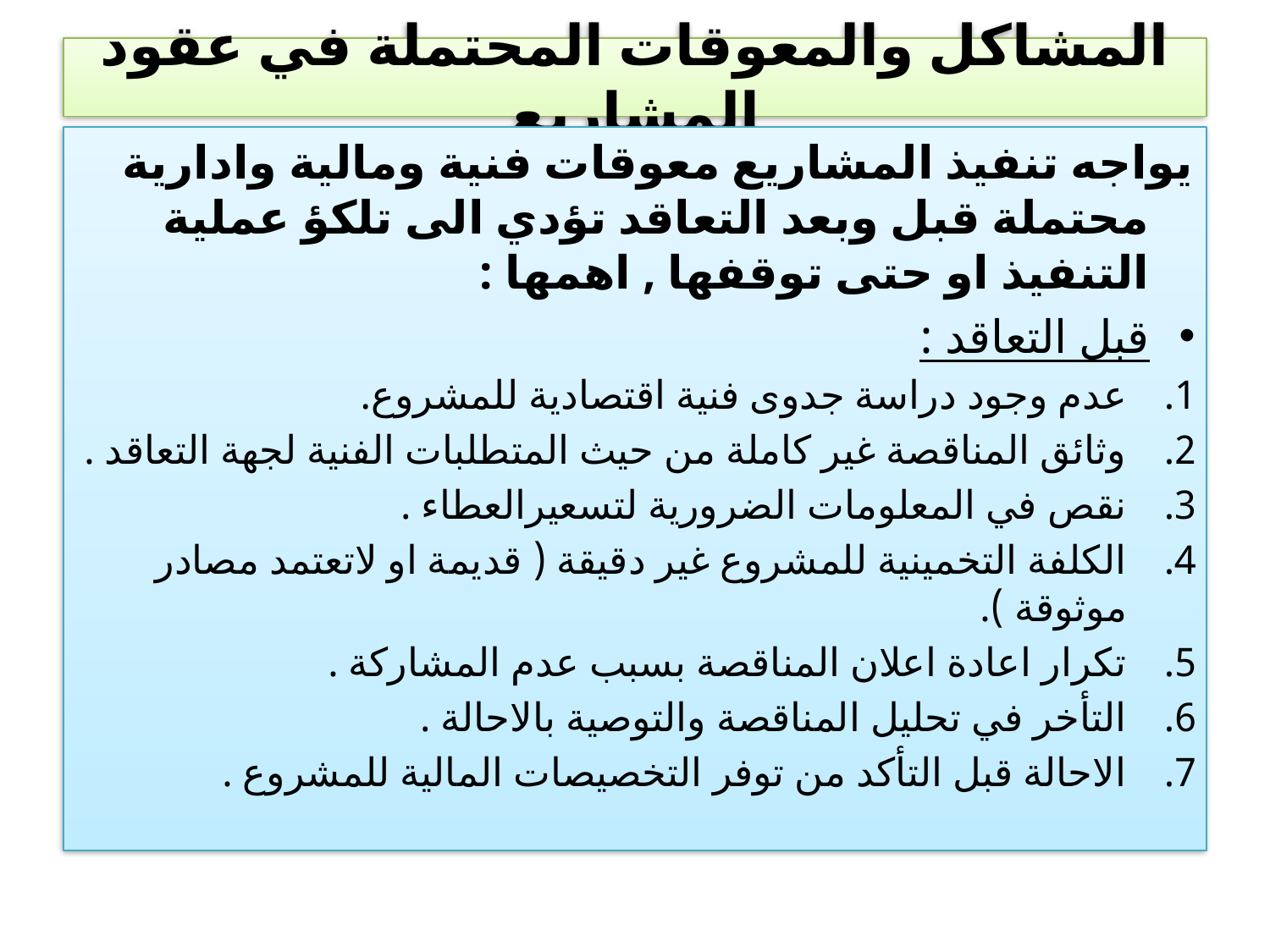

# المشاكل والمعوقات المحتملة في عقود المشاريع
يواجه تنفيذ المشاريع معوقات فنية ومالية وادارية محتملة قبل وبعد التعاقد تؤدي الى تلكؤ عملية التنفيذ او حتى توقفها , اهمها :
قبل التعاقد :
عدم وجود دراسة جدوى فنية اقتصادية للمشروع.
وثائق المناقصة غير كاملة من حيث المتطلبات الفنية لجهة التعاقد .
نقص في المعلومات الضرورية لتسعيرالعطاء .
الكلفة التخمينية للمشروع غير دقيقة ( قديمة او لاتعتمد مصادر موثوقة ).
تكرار اعادة اعلان المناقصة بسبب عدم المشاركة .
التأخر في تحليل المناقصة والتوصية بالاحالة .
الاحالة قبل التأكد من توفر التخصيصات المالية للمشروع .